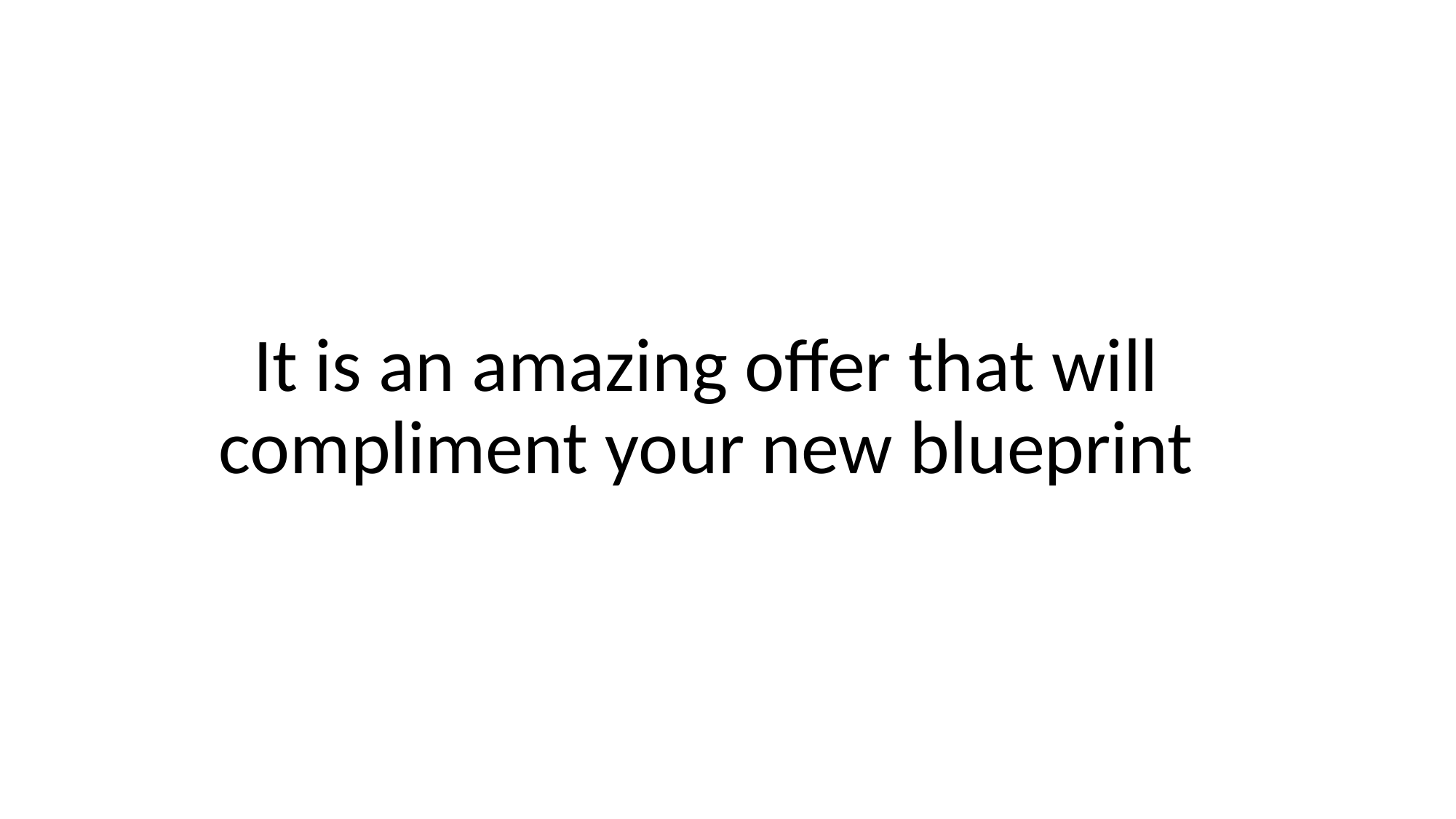

It is an amazing offer that will compliment your new blueprint